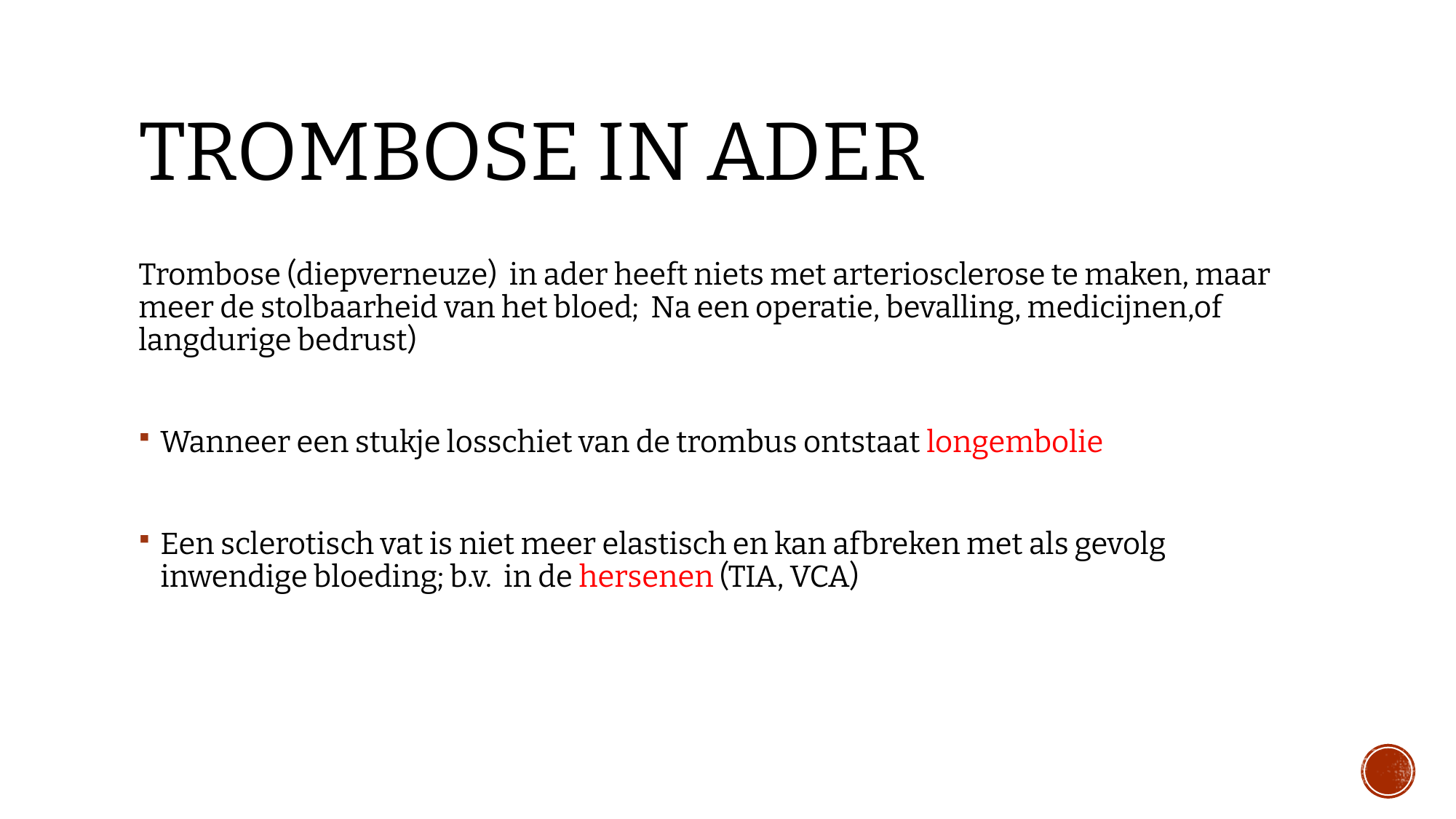

# Trombose in ader
Trombose (diepverneuze)  in ader heeft niets met arteriosclerose te maken, maar meer de stolbaarheid van het bloed;  Na een operatie, bevalling, medicijnen,of  langdurige bedrust)

Wanneer een stukje losschiet van de trombus ontstaat longembolie

Een sclerotisch vat is niet meer elastisch en kan afbreken met als gevolg inwendige bloeding; b.v.  in de hersenen (TIA, VCA)